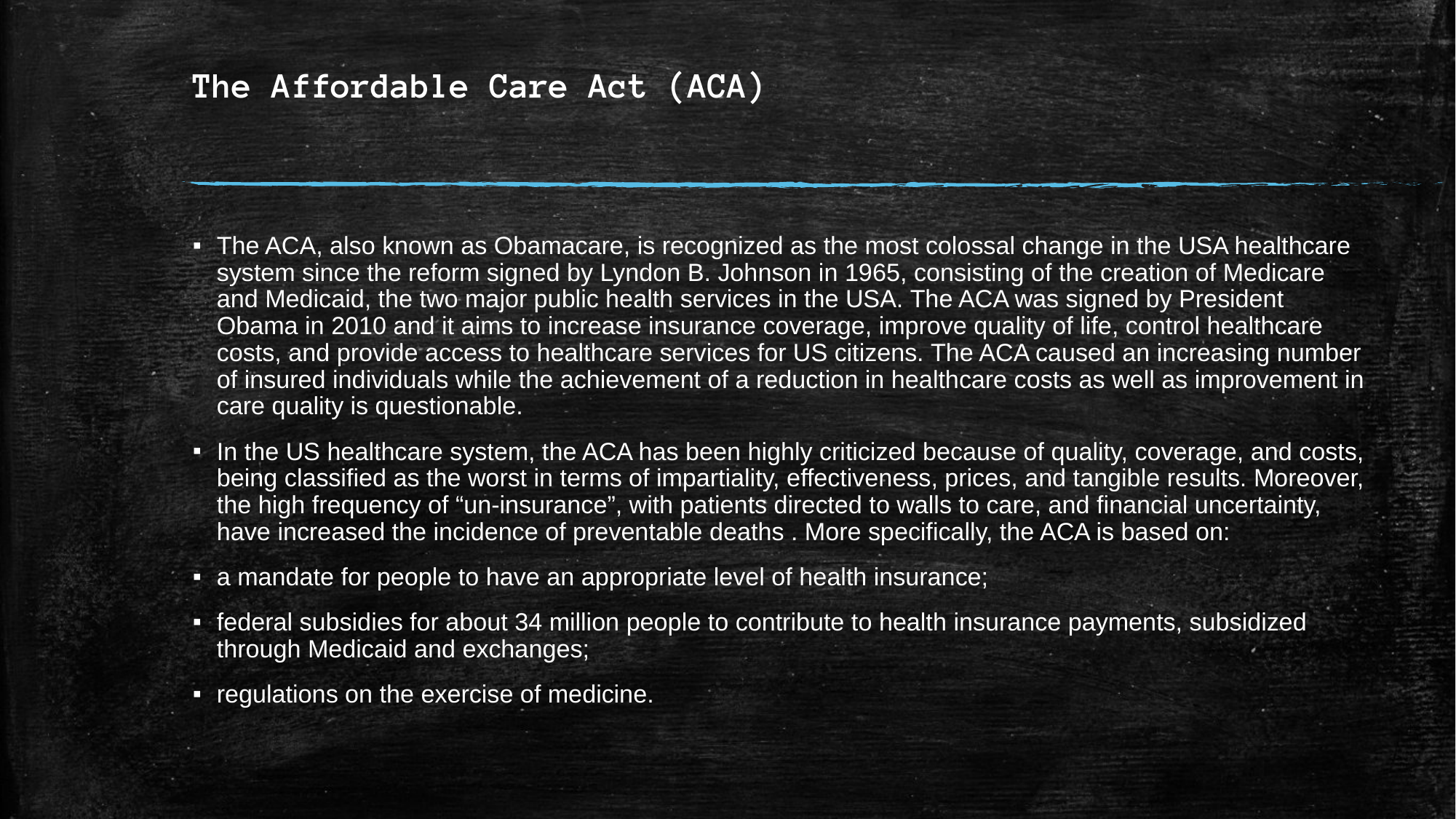

# The Affordable Care Act (ACA)
The ACA, also known as Obamacare, is recognized as the most colossal change in the USA healthcare system since the reform signed by Lyndon B. Johnson in 1965, consisting of the creation of Medicare and Medicaid, the two major public health services in the USA. The ACA was signed by President Obama in 2010 and it aims to increase insurance coverage, improve quality of life, control healthcare costs, and provide access to healthcare services for US citizens. The ACA caused an increasing number of insured individuals while the achievement of a reduction in healthcare costs as well as improvement in care quality is questionable.
In the US healthcare system, the ACA has been highly criticized because of quality, coverage, and costs, being classified as the worst in terms of impartiality, effectiveness, prices, and tangible results. Moreover, the high frequency of “un-insurance”, with patients directed to walls to care, and financial uncertainty, have increased the incidence of preventable deaths . More specifically, the ACA is based on:
a mandate for people to have an appropriate level of health insurance;
federal subsidies for about 34 million people to contribute to health insurance payments, subsidized through Medicaid and exchanges;
regulations on the exercise of medicine.